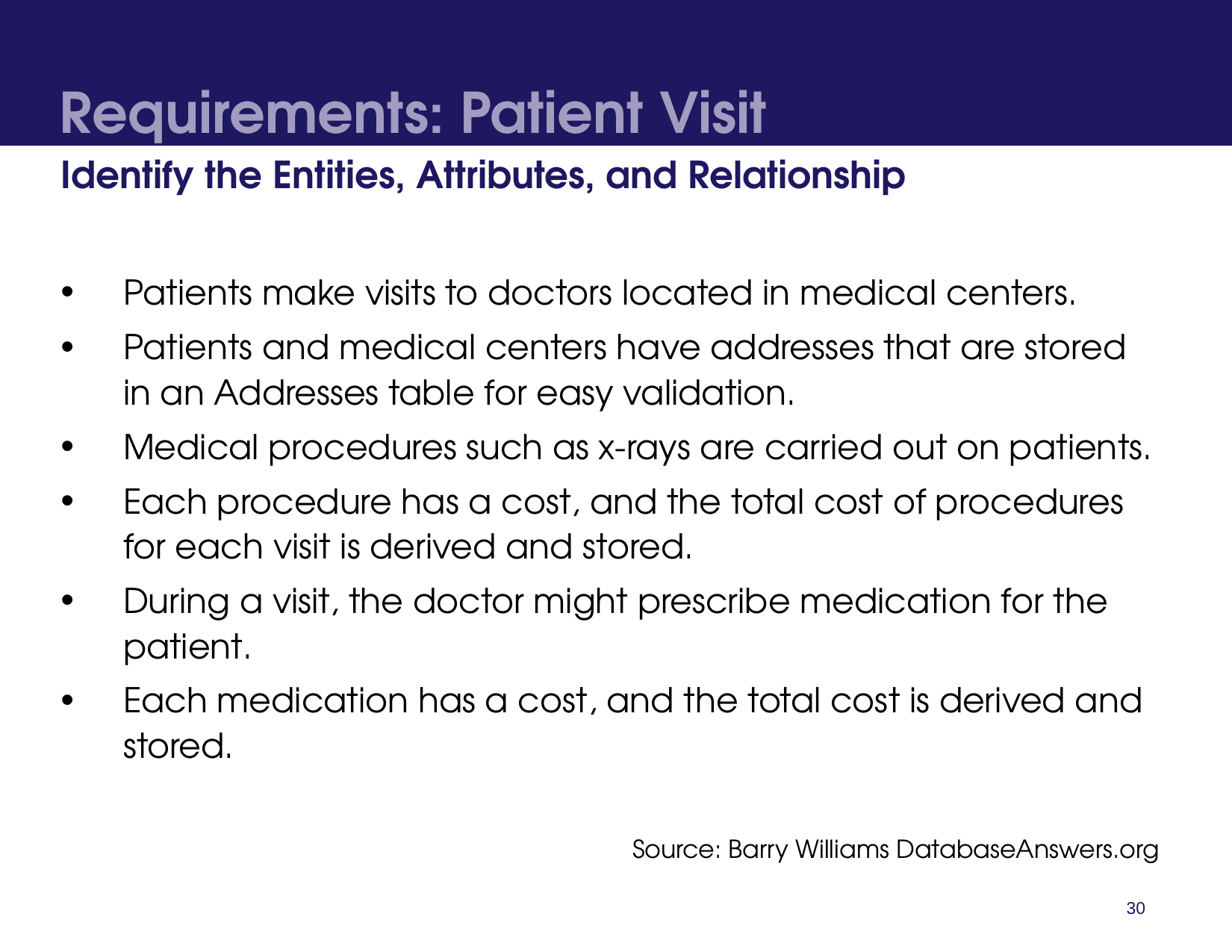

# Requirements: Patient Visit
Identify the Entities, Attributes, and Relationship
Patients make visits to doctors located in medical centers.
Patients and medical centers have addresses that are stored in an Addresses table for easy validation.
Medical procedures such as x-rays are carried out on patients.
Each procedure has a cost, and the total cost of procedures for each visit is derived and stored.
During a visit, the doctor might prescribe medication for the patient.
Each medication has a cost, and the total cost is derived and stored.

Source: Barry Williams DatabaseAnswers.org
30